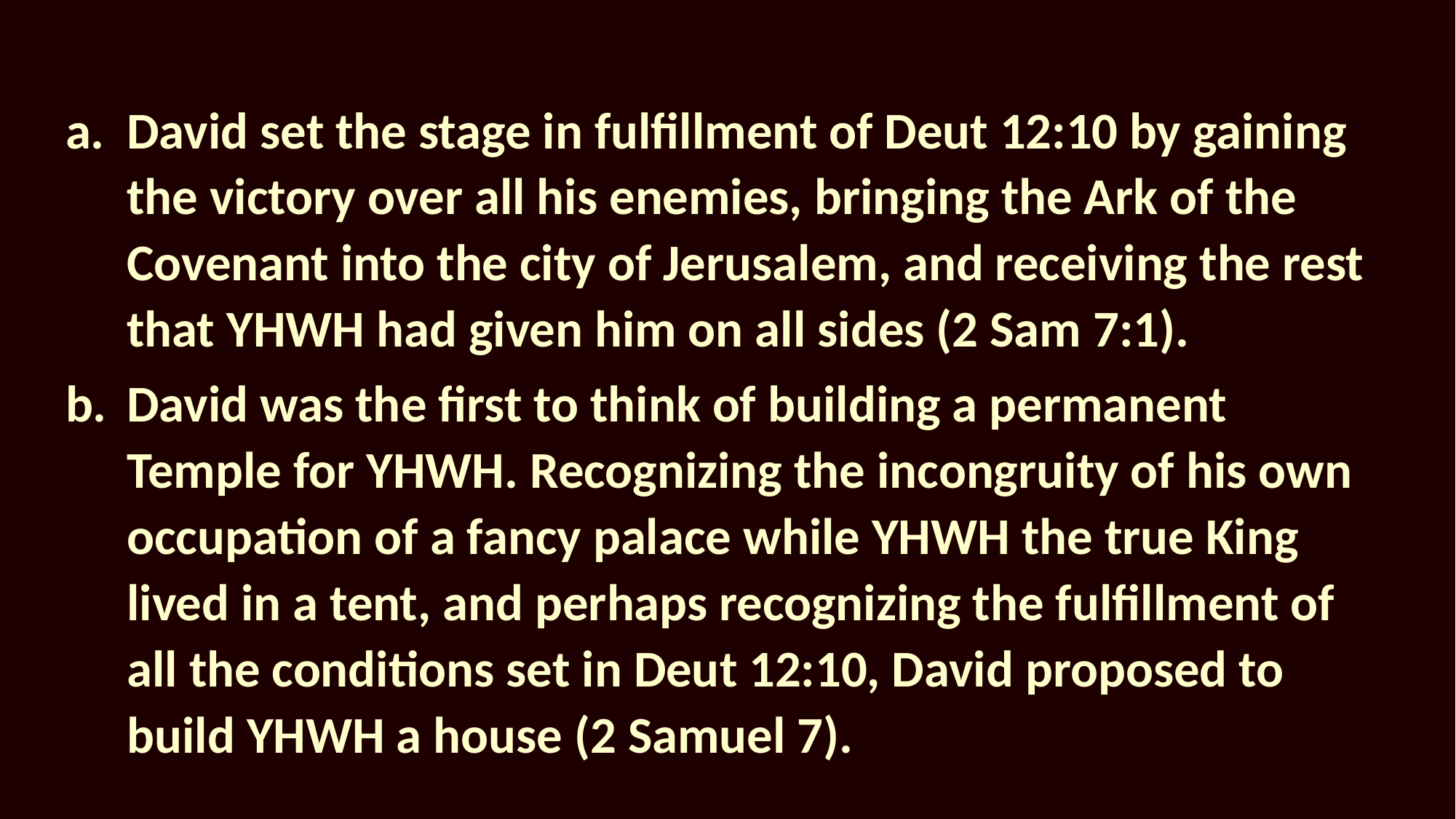

David set the stage in fulfillment of Deut 12:10 by gaining the victory over all his enemies, bringing the Ark of the Covenant into the city of Jerusalem, and receiving the rest that YHWH had given him on all sides (2 Sam 7:1).
David was the first to think of building a permanent Temple for YHWH. Recognizing the incongruity of his own occupation of a fancy palace while YHWH the true King lived in a tent, and perhaps recognizing the fulfillment of all the conditions set in Deut 12:10, David proposed to build YHWH a house (2 Samuel 7).